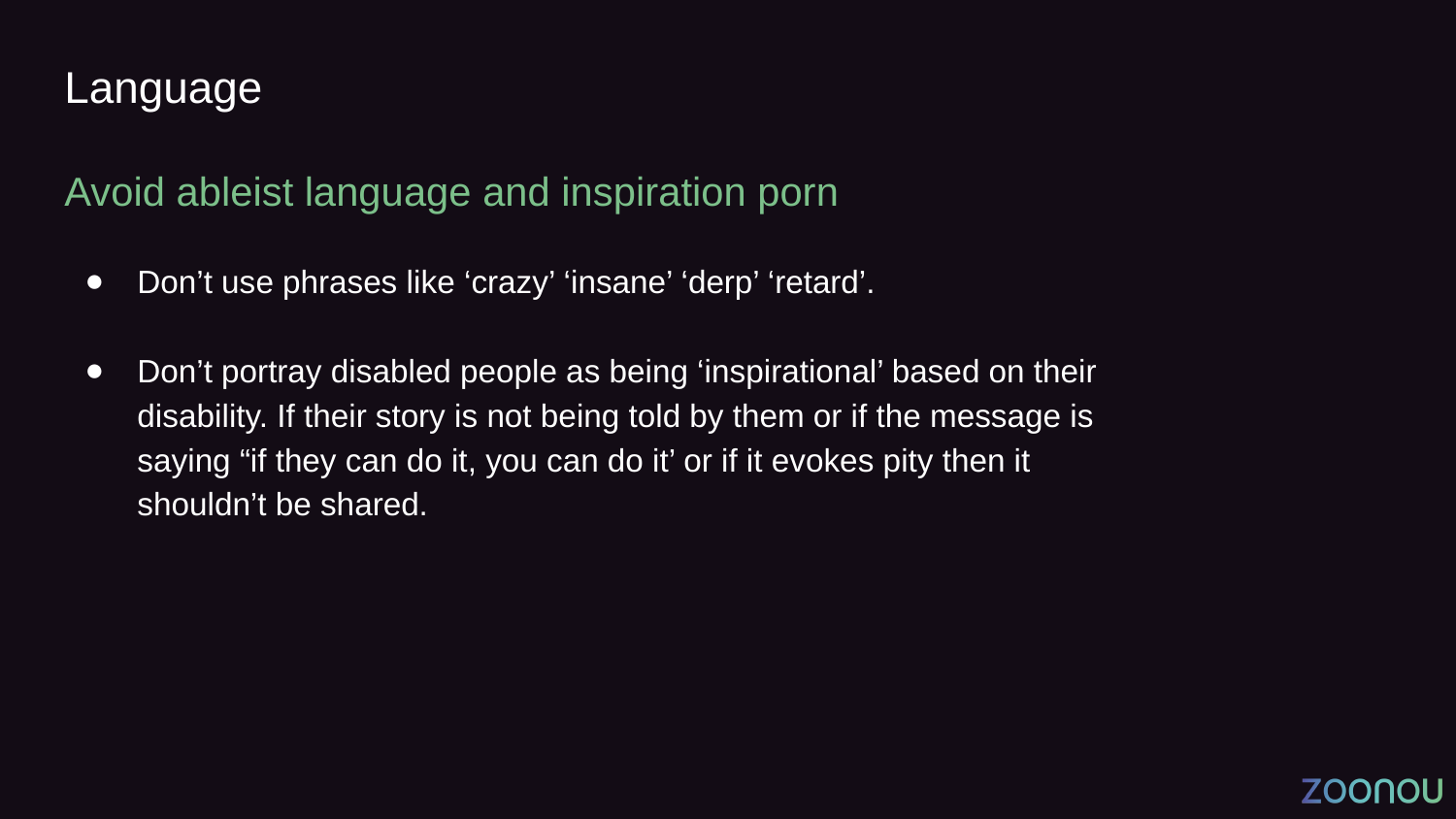

# Language
Avoid ableist language and inspiration porn
Don’t use phrases like ‘crazy’ ‘insane’ ‘derp’ ‘retard’.

Don’t portray disabled people as being ‘inspirational’ based on their disability. If their story is not being told by them or if the message is saying “if they can do it, you can do it’ or if it evokes pity then it shouldn’t be shared.